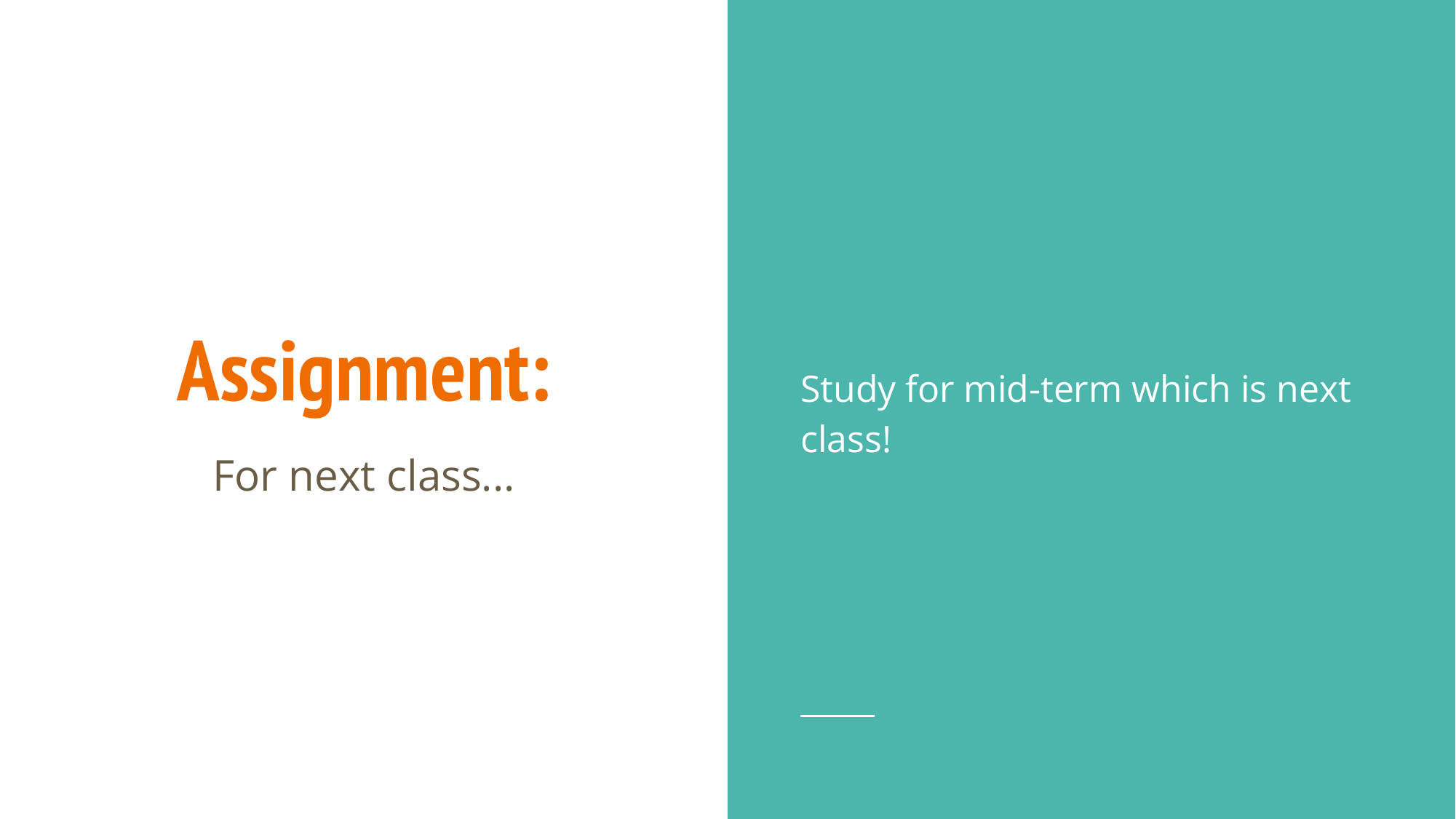

Study for mid-term which is next class!
# Assignment:
For next class...